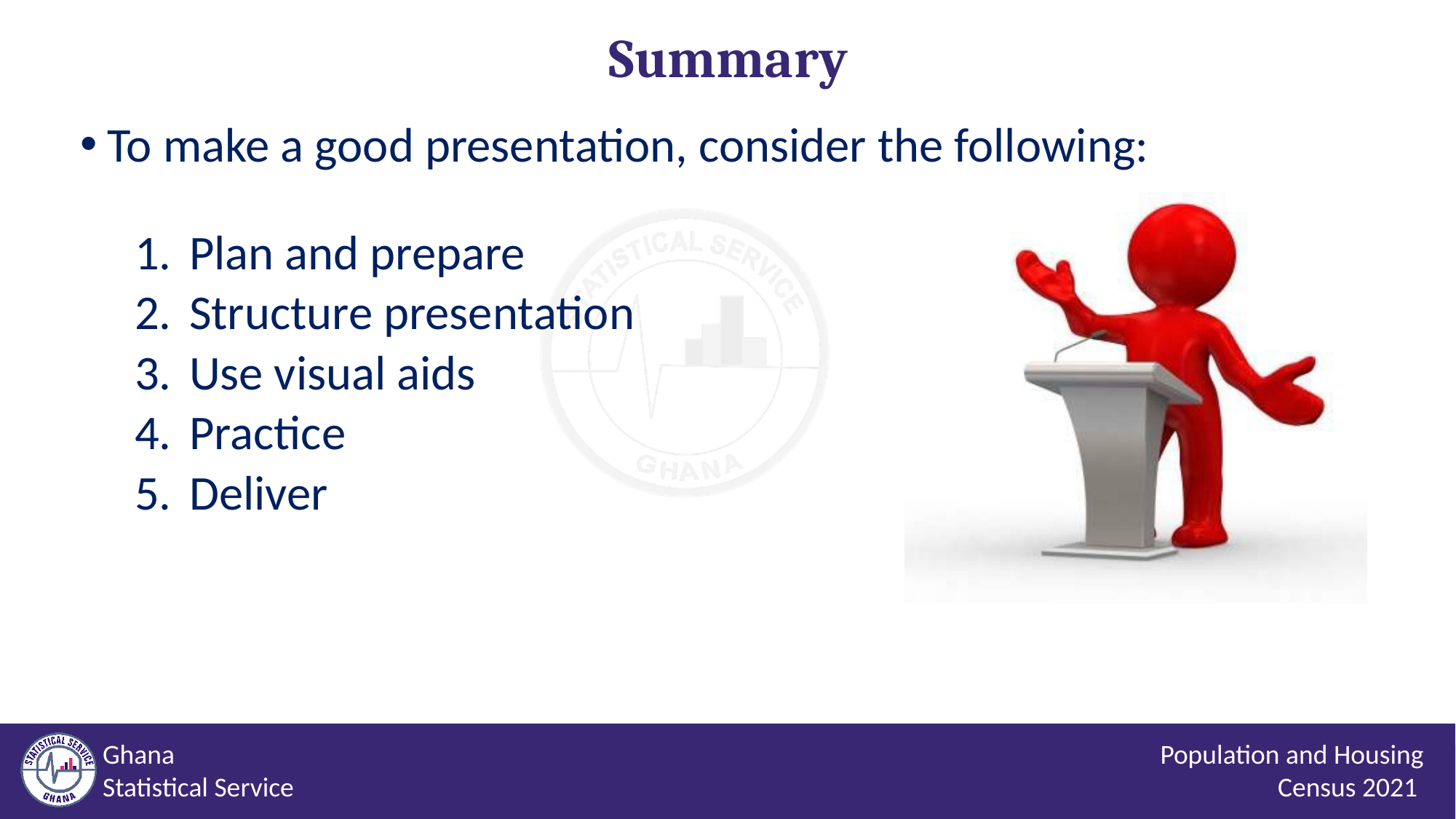

# Summary
To make a good presentation, consider the following:

Plan and prepare
Structure presentation
Use visual aids
Practice
Deliver